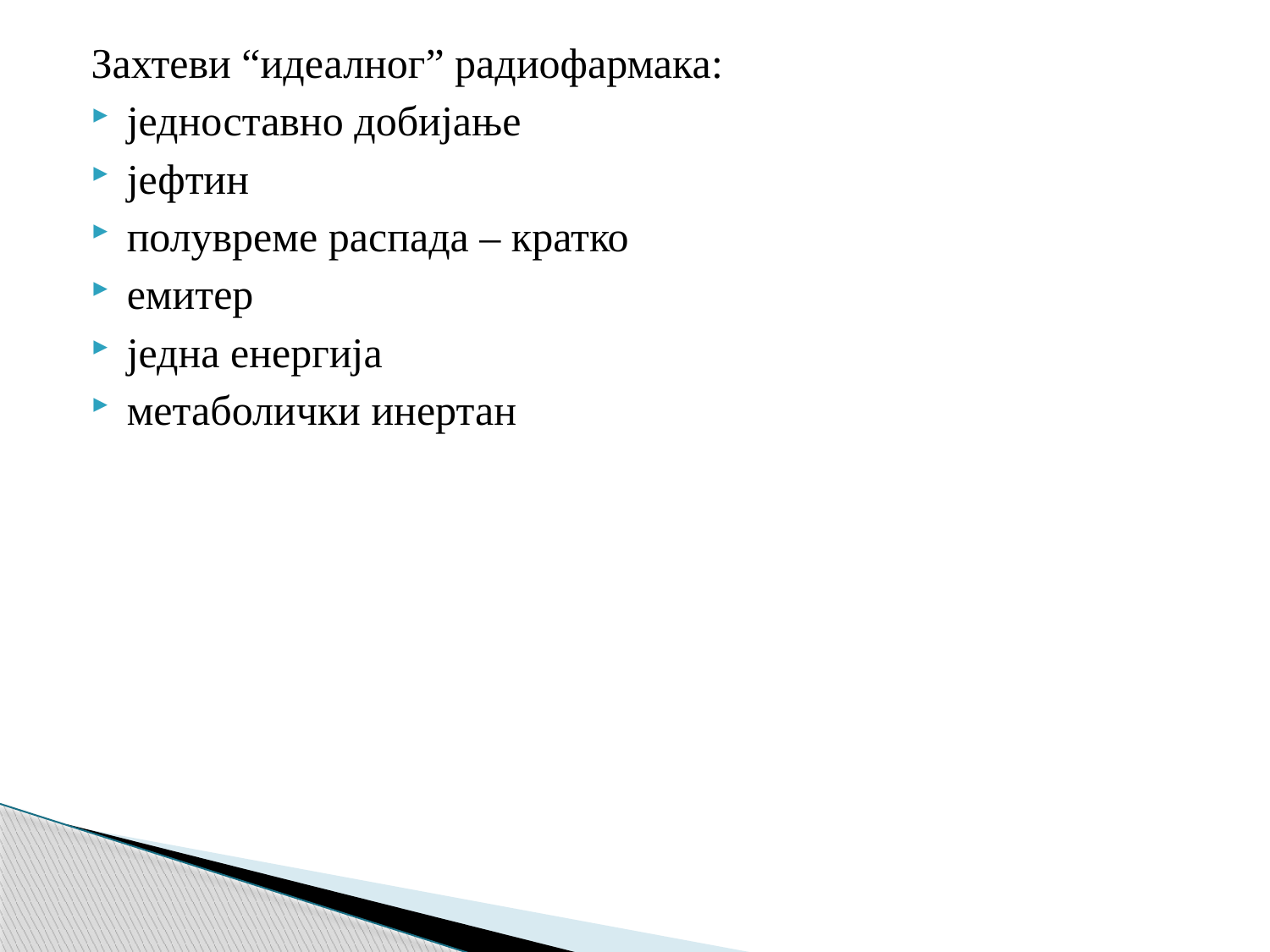

Захтеви “идеалног” радиофармака:
једноставно добијање
јефтин
полувреме распада – кратко
емитер
једна енергија
метаболички инертан